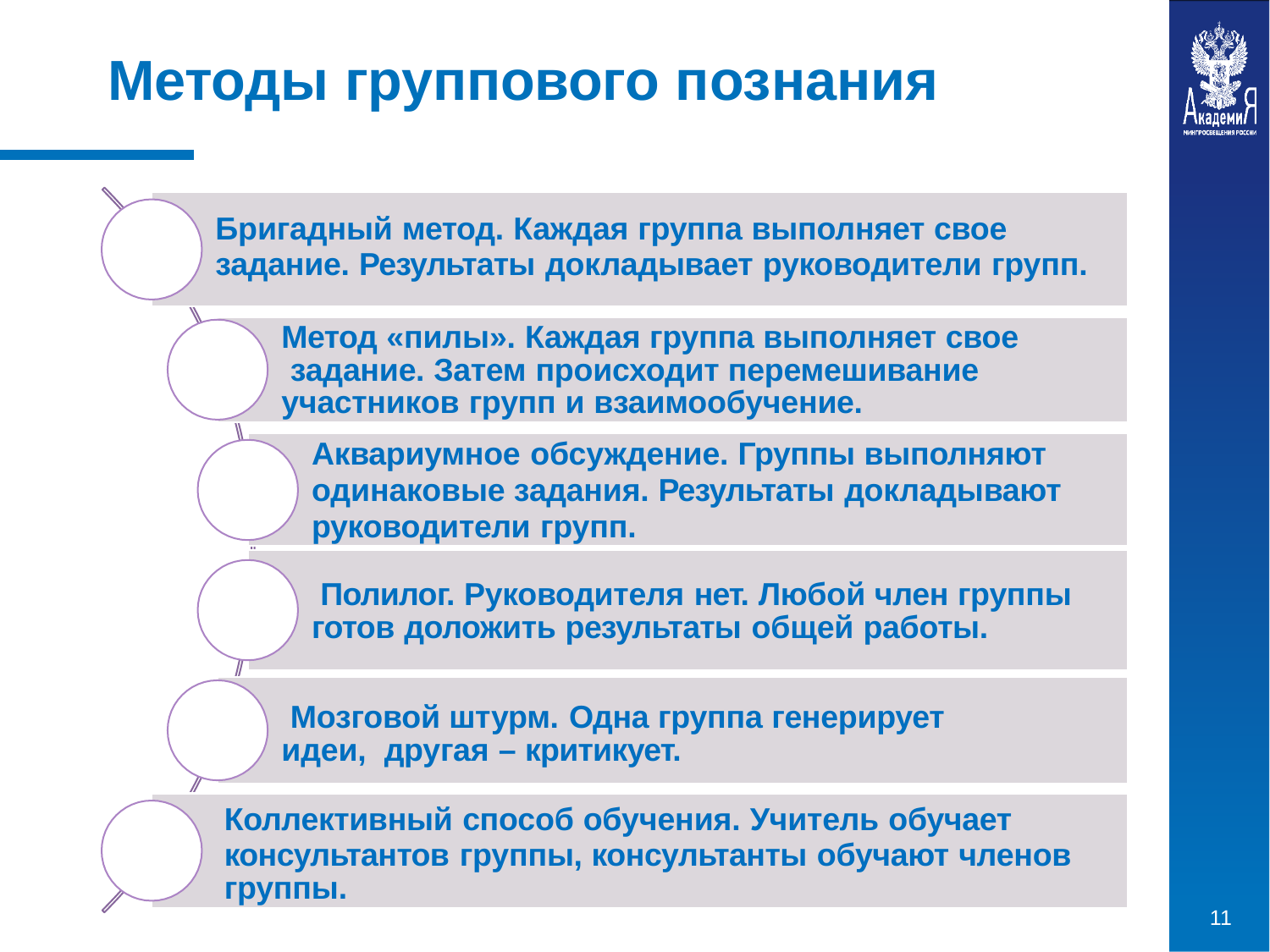

# Методы группового познания

Бригадный метод. Каждая группа выполняет свое
задание. Результаты докладывает руководители групп.

Метод «пилы». Каждая группа выполняет свое  задание. Затем происходит перемешивание
участников групп и взаимообучение.
Аквариумное обсуждение. Группы выполняют  одинаковые задания. Результаты докладывают  руководители групп.

Полилог. Руководителя нет. Любой член группы  готов доложить результаты общей работы.

Мозговой штурм. Одна группа генерирует идеи,  другая – критикует.

Коллективный способ обучения. Учитель обучает
консультантов группы, консультанты обучают членов  группы.

11